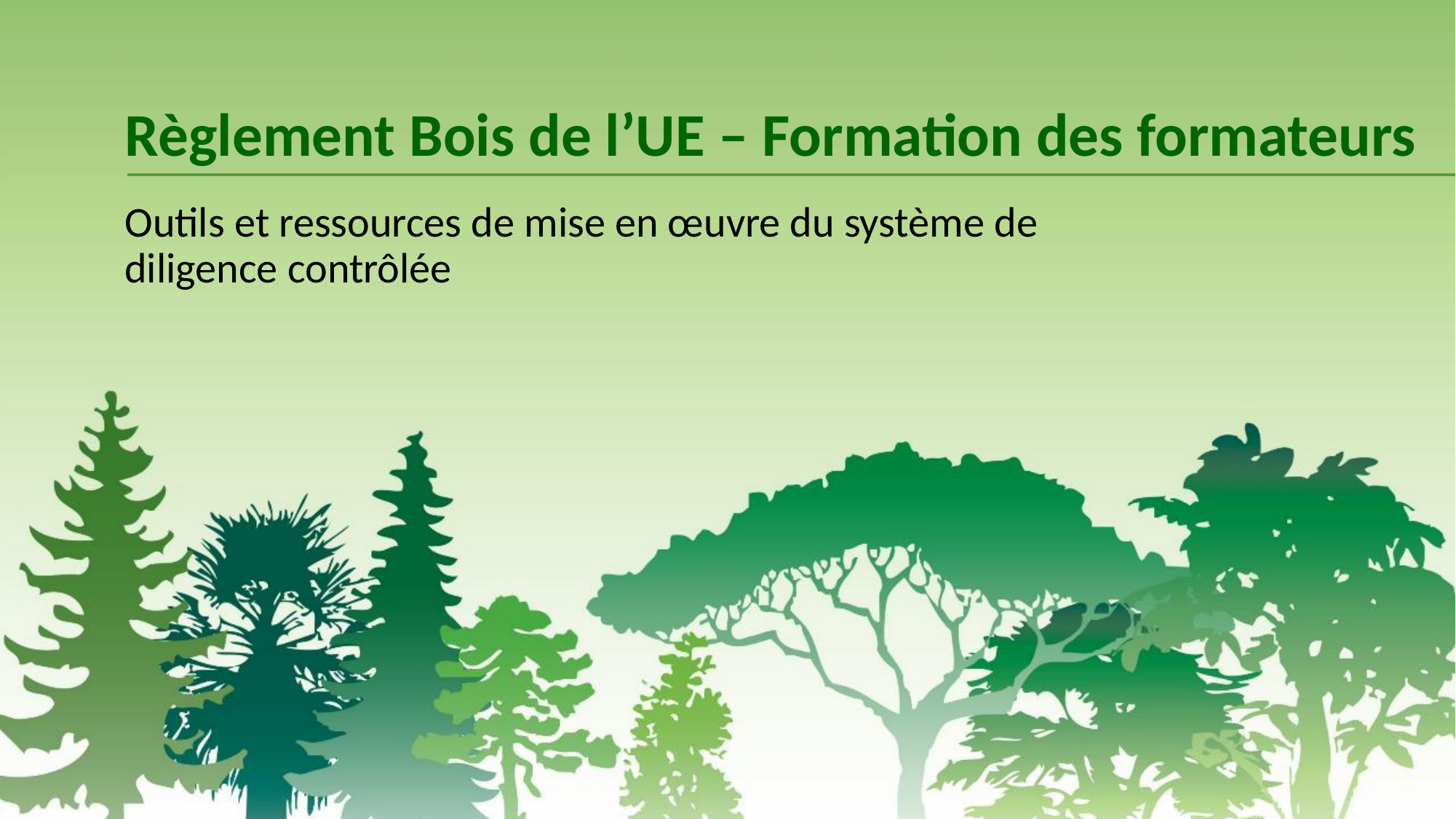

# Règlement Bois de l’UE – Formation des formateurs
Outils et ressources de mise en œuvre du système de diligence contrôlée
2